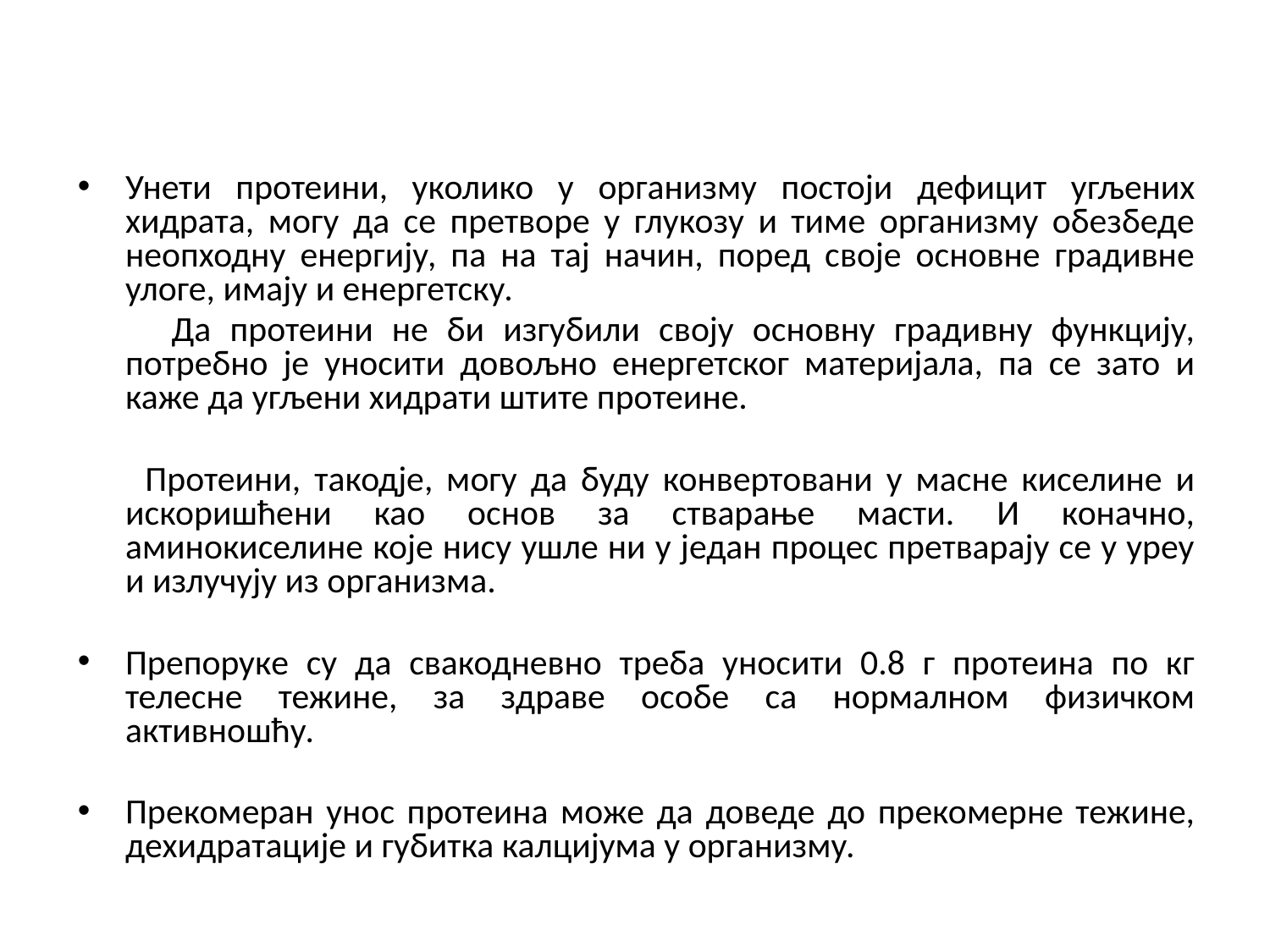

Унети протеини, уколико у организму постоји дефицит угљених хидрата, могу да се претворе у глукозу и тиме организму обезбеде неопходну енергију, па на тај начин, поред своје основне градивне улоге, имају и енергетску.
     Да протеини не би изгубили своју основну градивну функцију, потребно је уносити довољно енергетског материјала, па се зато и каже да угљени хидрати штите протеине.

     Протеини, такодје, могу да буду конвертовани у масне киселине и искоришћени као основ за стварање масти. И коначно, аминокиселине које нису ушле ни у један процес претварају се у уреу и излучују из организма.

Препоруке су да свакодневно треба уносити 0.8 г протеина по кг телесне тежине, за здраве особе са нормалном физичком активношћу.

Прекомеран унос протеина може да доведе до прекомерне тежине, дехидратације и губитка калцијума у организму.